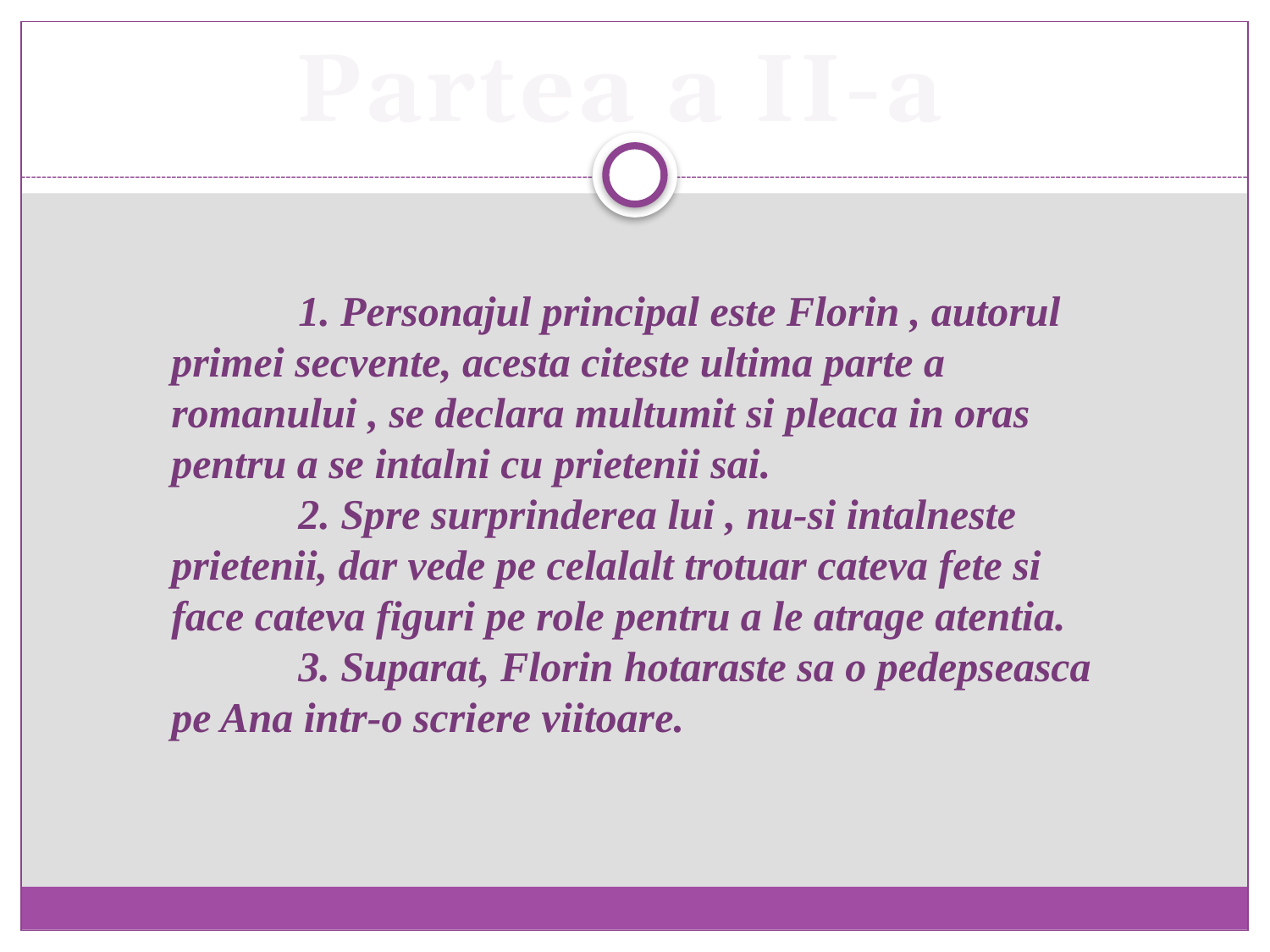

Partea a II-a
	1. Personajul principal este Florin , autorul primei secvente, acesta citeste ultima parte a romanului , se declara multumit si pleaca in oras pentru a se intalni cu prietenii sai.
	2. Spre surprinderea lui , nu-si intalneste prietenii, dar vede pe celalalt trotuar cateva fete si face cateva figuri pe role pentru a le atrage atentia.
	3. Suparat, Florin hotaraste sa o pedepseasca pe Ana intr-o scriere viitoare.